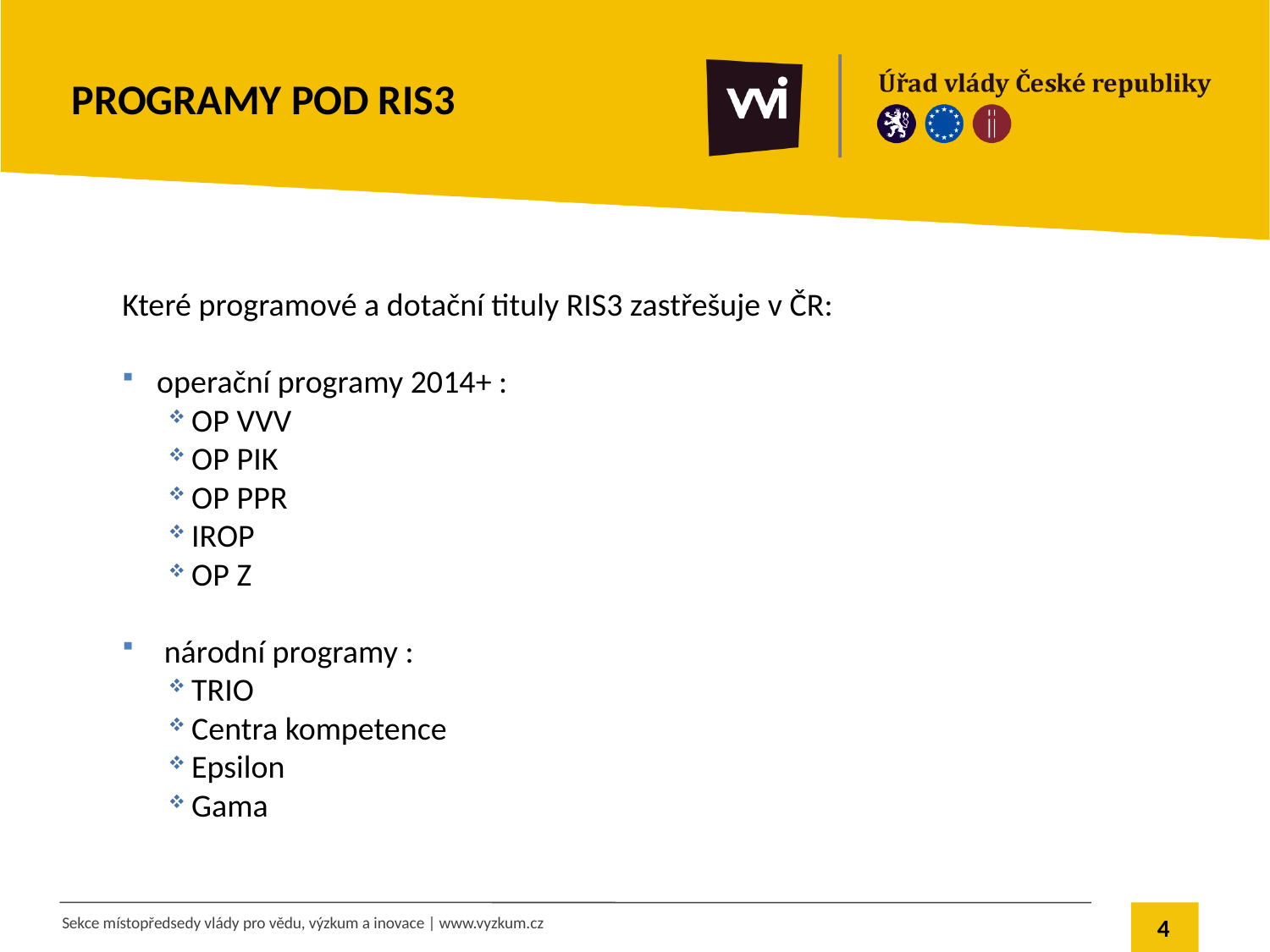

# Programy pod RIS3
Které programové a dotační tituly RIS3 zastřešuje v ČR:

operační programy 2014+ :
OP VVV
OP PIK
OP PPR
IROP
OP Z

 národní programy :
TRIO
Centra kompetence
Epsilon
Gama

4